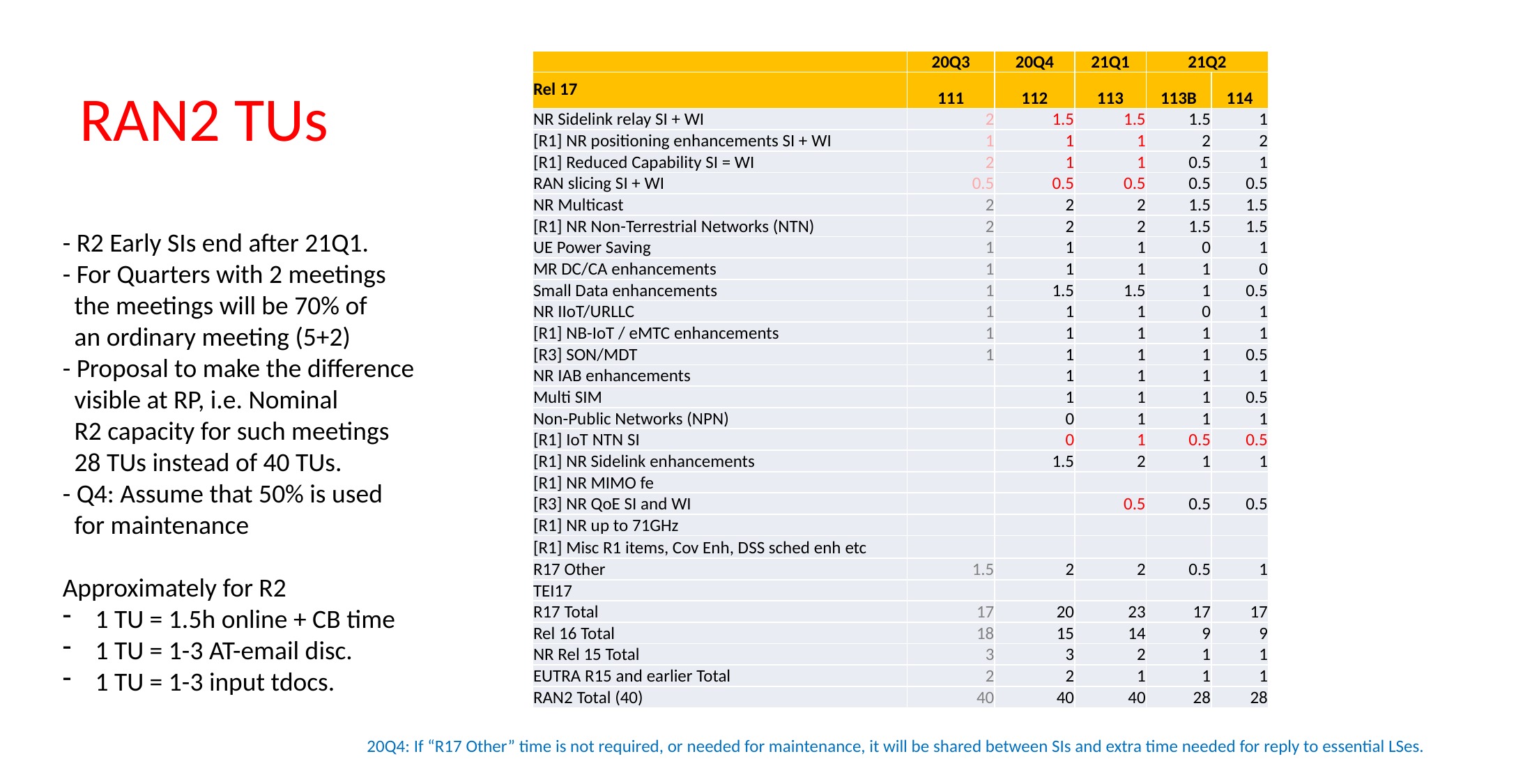

# RAN2 TUs
|  | 20Q3 | 20Q4 | 21Q1 | 21Q2 |  |
| --- | --- | --- | --- | --- | --- |
| Rel 17 | 111 | 112 | 113 | 113B | 114 |
| NR Sidelink relay SI + WI | 2 | 1.5 | 1.5 | 1.5 | 1 |
| [R1] NR positioning enhancements SI + WI | 1 | 1 | 1 | 2 | 2 |
| [R1] Reduced Capability SI = WI | 2 | 1 | 1 | 0.5 | 1 |
| RAN slicing SI + WI | 0.5 | 0.5 | 0.5 | 0.5 | 0.5 |
| NR Multicast | 2 | 2 | 2 | 1.5 | 1.5 |
| [R1] NR Non-Terrestrial Networks (NTN) | 2 | 2 | 2 | 1.5 | 1.5 |
| UE Power Saving | 1 | 1 | 1 | 0 | 1 |
| MR DC/CA enhancements | 1 | 1 | 1 | 1 | 0 |
| Small Data enhancements | 1 | 1.5 | 1.5 | 1 | 0.5 |
| NR IIoT/URLLC | 1 | 1 | 1 | 0 | 1 |
| [R1] NB-IoT / eMTC enhancements | 1 | 1 | 1 | 1 | 1 |
| [R3] SON/MDT | 1 | 1 | 1 | 1 | 0.5 |
| NR IAB enhancements |  | 1 | 1 | 1 | 1 |
| Multi SIM |  | 1 | 1 | 1 | 0.5 |
| Non-Public Networks (NPN) |  | 0 | 1 | 1 | 1 |
| [R1] IoT NTN SI |  | 0 | 1 | 0.5 | 0.5 |
| [R1] NR Sidelink enhancements |  | 1.5 | 2 | 1 | 1 |
| [R1] NR MIMO fe |  |  |  |  |  |
| [R3] NR QoE SI and WI |  |  | 0.5 | 0.5 | 0.5 |
| [R1] NR up to 71GHz |  |  |  |  |  |
| [R1] Misc R1 items, Cov Enh, DSS sched enh etc |  |  |  |  |  |
| R17 Other | 1.5 | 2 | 2 | 0.5 | 1 |
| TEI17 |  |  |  |  |  |
| R17 Total | 17 | 20 | 23 | 17 | 17 |
| Rel 16 Total | 18 | 15 | 14 | 9 | 9 |
| NR Rel 15 Total | 3 | 3 | 2 | 1 | 1 |
| EUTRA R15 and earlier Total | 2 | 2 | 1 | 1 | 1 |
| RAN2 Total (40) | 40 | 40 | 40 | 28 | 28 |
- R2 Early SIs end after 21Q1.
- For Quarters with 2 meetings
  the meetings will be 70% of
  an ordinary meeting (5+2)
- Proposal to make the difference
  visible at RP, i.e. Nominal
  R2 capacity for such meetings
  28 TUs instead of 40 TUs.
- Q4: Assume that 50% is used
  for maintenance

Approximately for R2
1 TU = 1.5h online + CB time
1 TU = 1-3 AT-email disc.
1 TU = 1-3 input tdocs.
20Q4: If “R17 Other” time is not required, or needed for maintenance, it will be shared between SIs and extra time needed for reply to essential LSes.